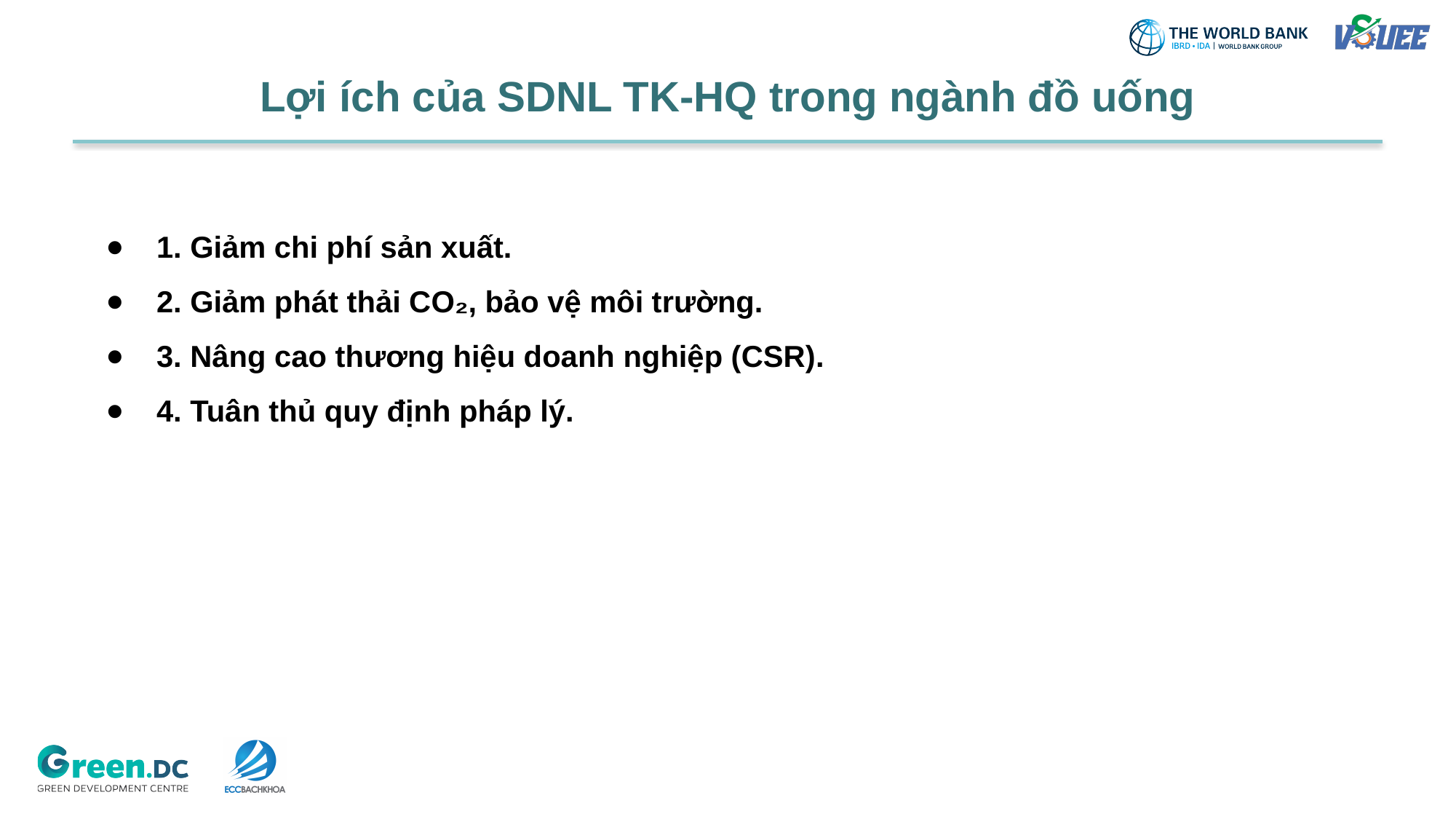

# Lợi ích của SDNL TK-HQ trong ngành đồ uống
1. Giảm chi phí sản xuất.
2. Giảm phát thải CO₂, bảo vệ môi trường.
3. Nâng cao thương hiệu doanh nghiệp (CSR).
4. Tuân thủ quy định pháp lý.